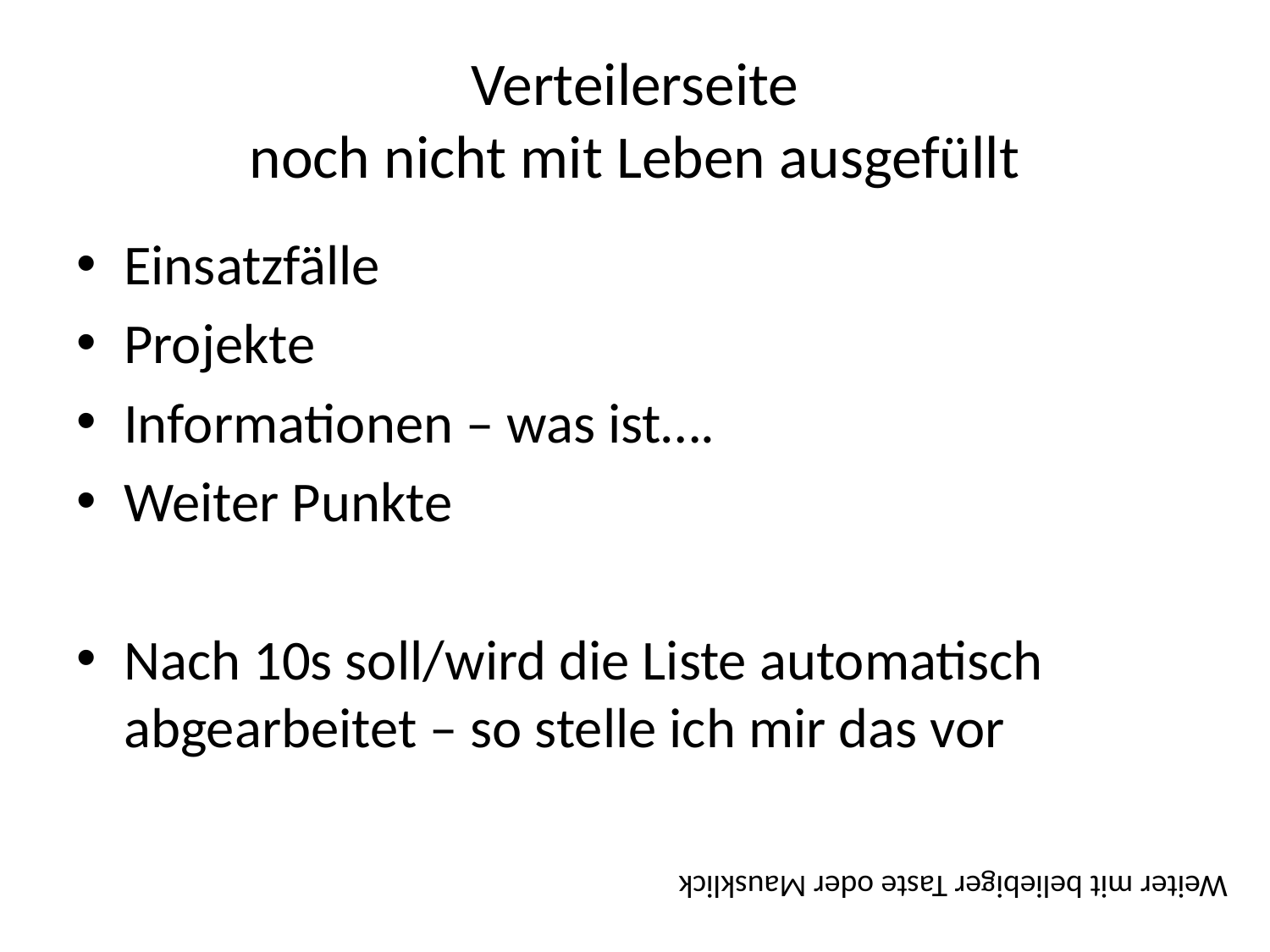

# Verteilerseite noch nicht mit Leben ausgefüllt
Einsatzfälle
Projekte
Informationen – was ist….
Weiter Punkte

Nach 10s soll/wird die Liste automatisch abgearbeitet – so stelle ich mir das vor

Weiter mit beliebiger Taste oder Mausklick